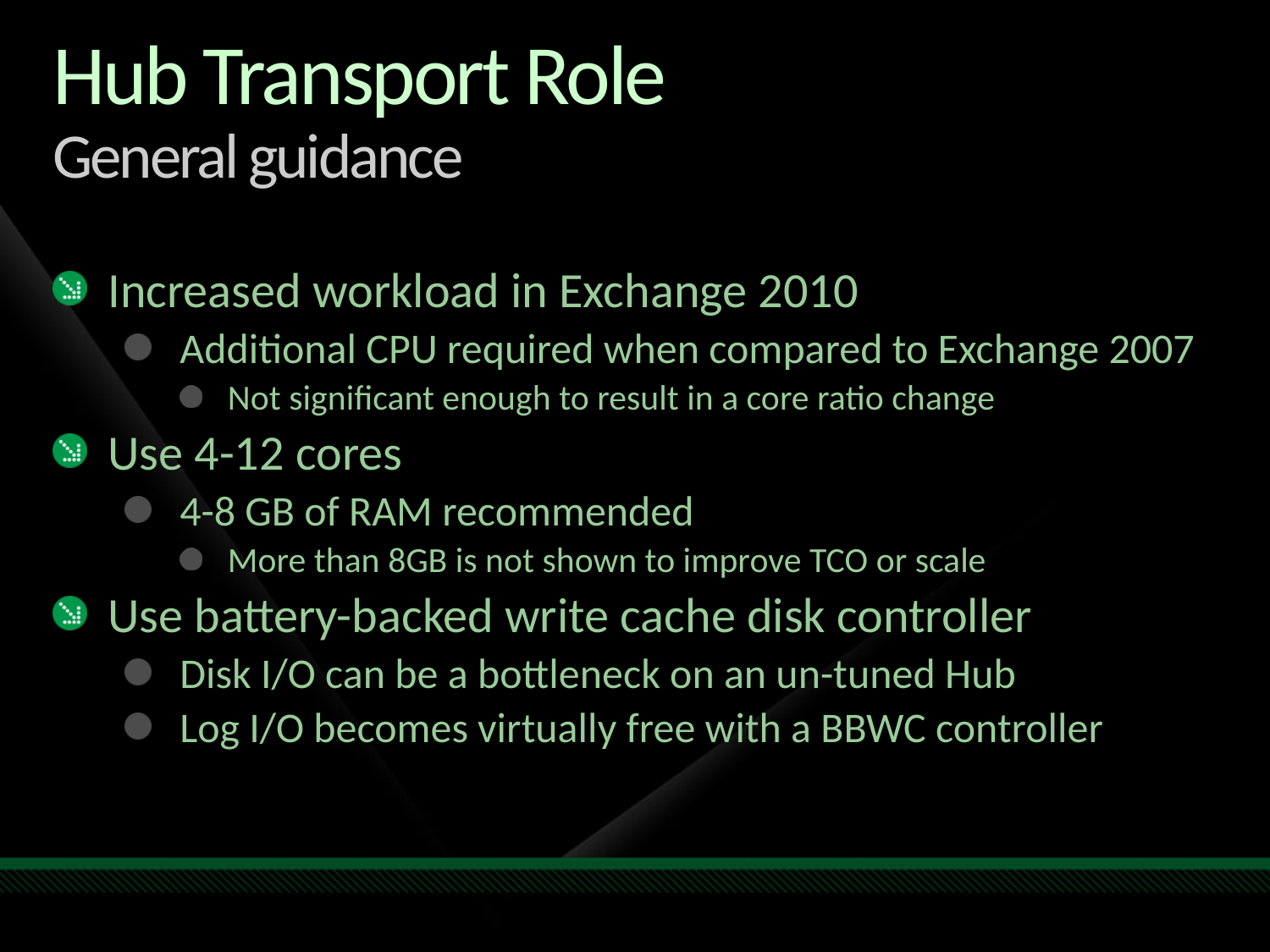

# Hub Transport Role General guidance

Increased workload in Exchange 2010
Additional CPU required when compared to Exchange 2007
Not significant enough to result in a core ratio change
Use 4-12 cores
4-8 GB of RAM recommended
More than 8GB is not shown to improve TCO or scale
Use battery-backed write cache disk controller
Disk I/O can be a bottleneck on an un-tuned Hub
Log I/O becomes virtually free with a BBWC controller